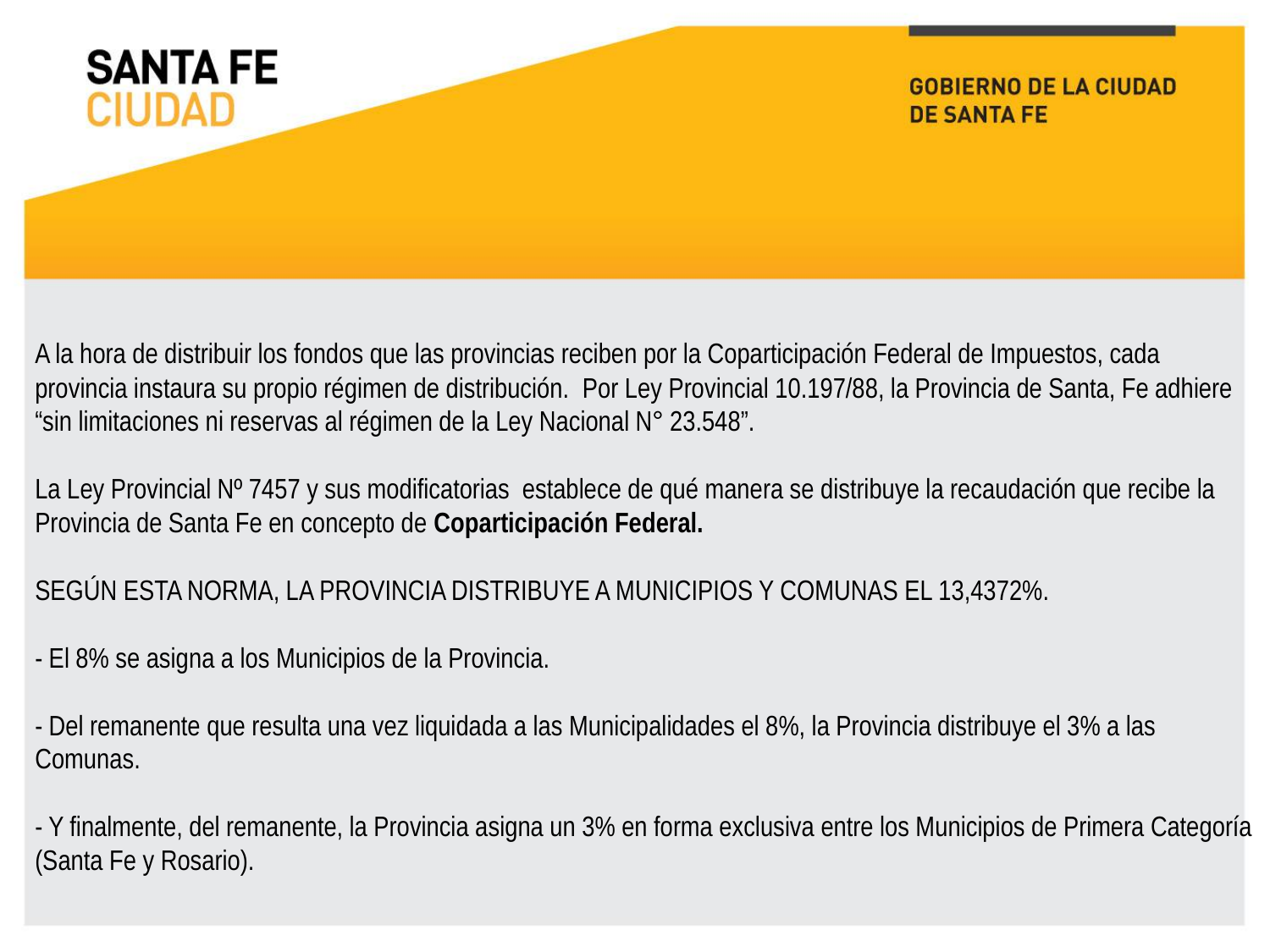

# A la hora de distribuir los fondos que las provincias reciben por la Coparticipación Federal de Impuestos, cada provincia instaura su propio régimen de distribución.  Por Ley Provincial 10.197/88, la Provincia de Santa, Fe adhiere “sin limitaciones ni reservas al régimen de la Ley Nacional N° 23.548”. La Ley Provincial Nº 7457 y sus modificatorias  establece de qué manera se distribuye la recaudación que recibe la Provincia de Santa Fe en concepto de Coparticipación Federal. SEGÚN ESTA NORMA, LA PROVINCIA DISTRIBUYE A MUNICIPIOS Y COMUNAS EL 13,4372%. - El 8% se asigna a los Municipios de la Provincia. - Del remanente que resulta una vez liquidada a las Municipalidades el 8%, la Provincia distribuye el 3% a las Comunas. - Y finalmente, del remanente, la Provincia asigna un 3% en forma exclusiva entre los Municipios de Primera Categoría (Santa Fe y Rosario).